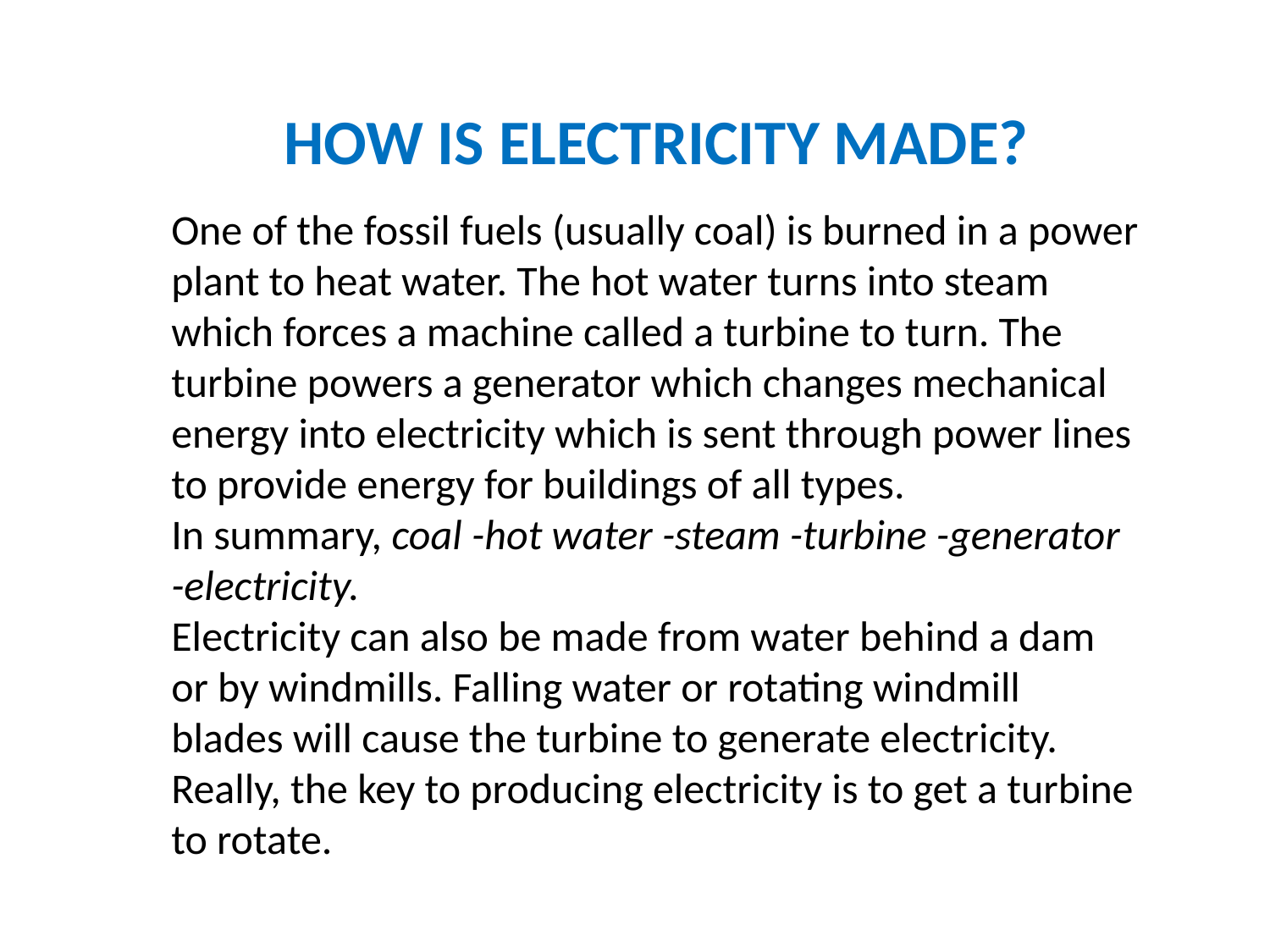

HOW IS ELECTRICITY MADE?

One of the fossil fuels (usually coal) is burned in a power plant to heat water. The hot water turns into steam which forces a machine called a turbine to turn. The turbine powers a generator which changes mechanical energy into electricity which is sent through power lines to provide energy for buildings of all types.
In summary, coal -hot water -steam -turbine -generator -electricity.
Electricity can also be made from water behind a dam or by windmills. Falling water or rotating windmill blades will cause the turbine to generate electricity.
Really, the key to producing electricity is to get a turbine to rotate.